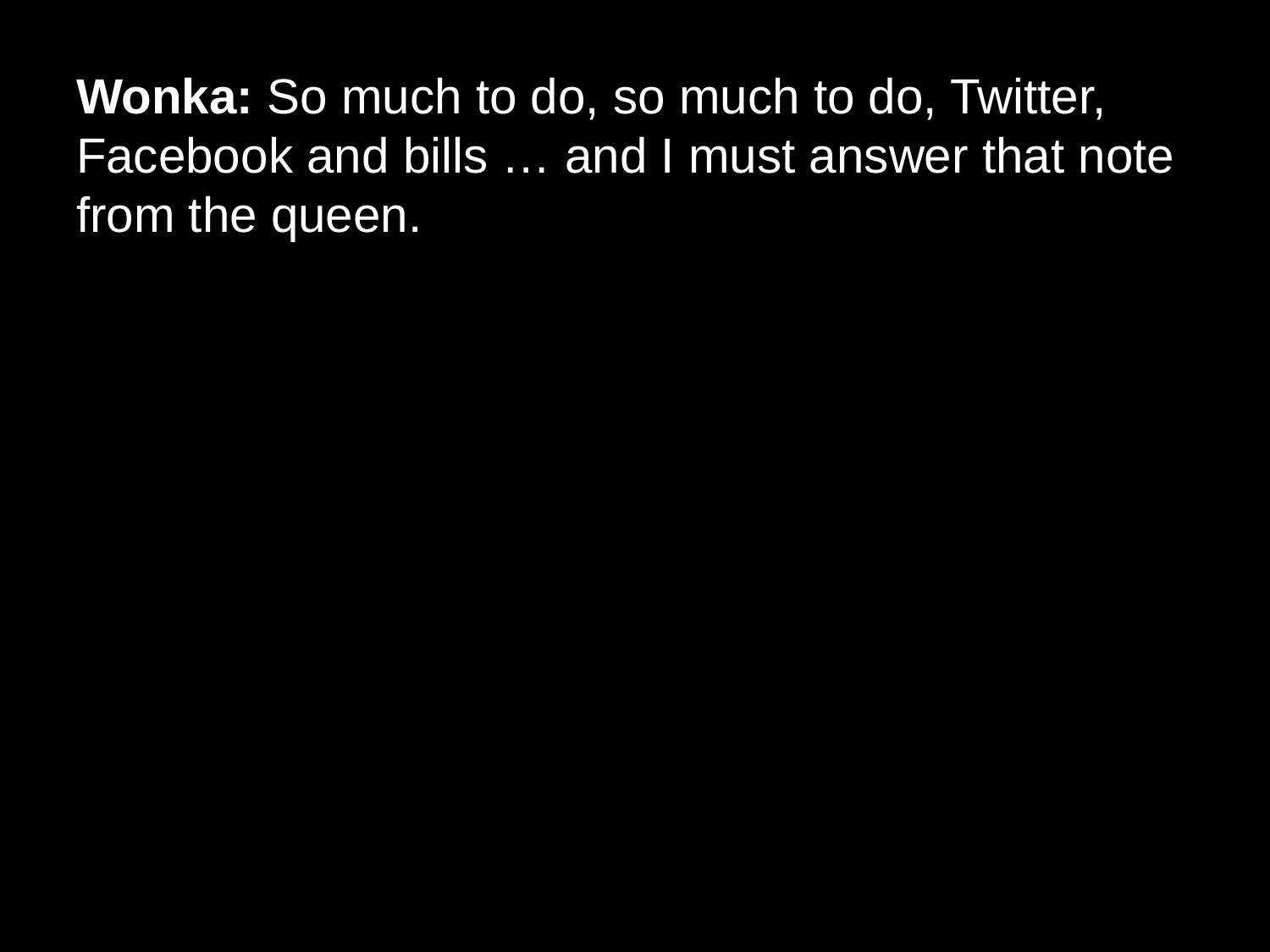

# Wonka: So much to do, so much to do, Twitter, Facebook and bills … and I must answer that note from the queen.